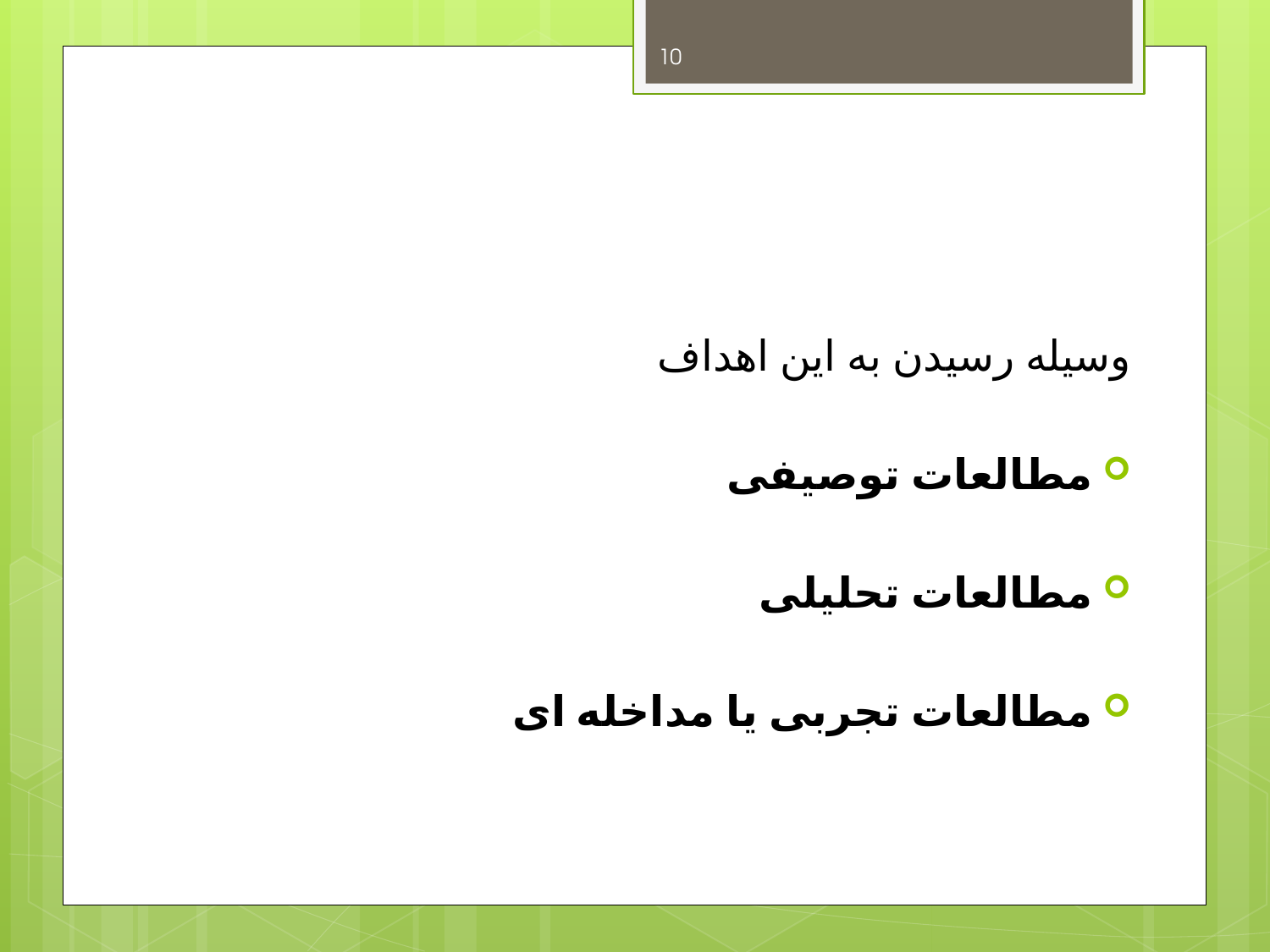

10
#
وسیله رسیدن به این اهداف

مطالعات توصیفی

مطالعات تحلیلی

مطالعات تجربی یا مداخله ای